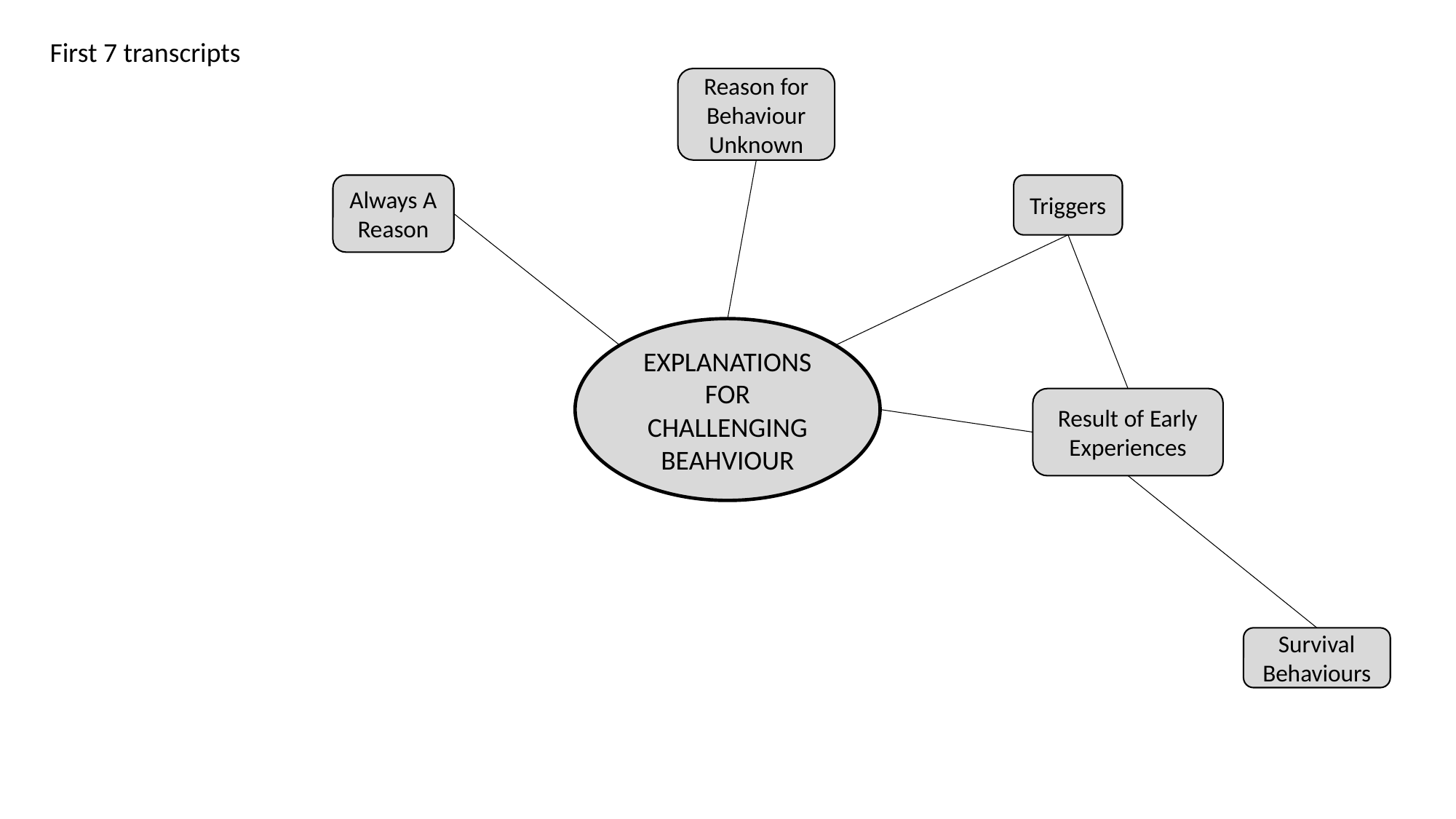

First 7 transcripts
Reason for Behaviour Unknown
Always A Reason
Triggers
EXPLANATIONS FOR CHALLENGING BEAHVIOUR
Result of Early Experiences
Survival Behaviours